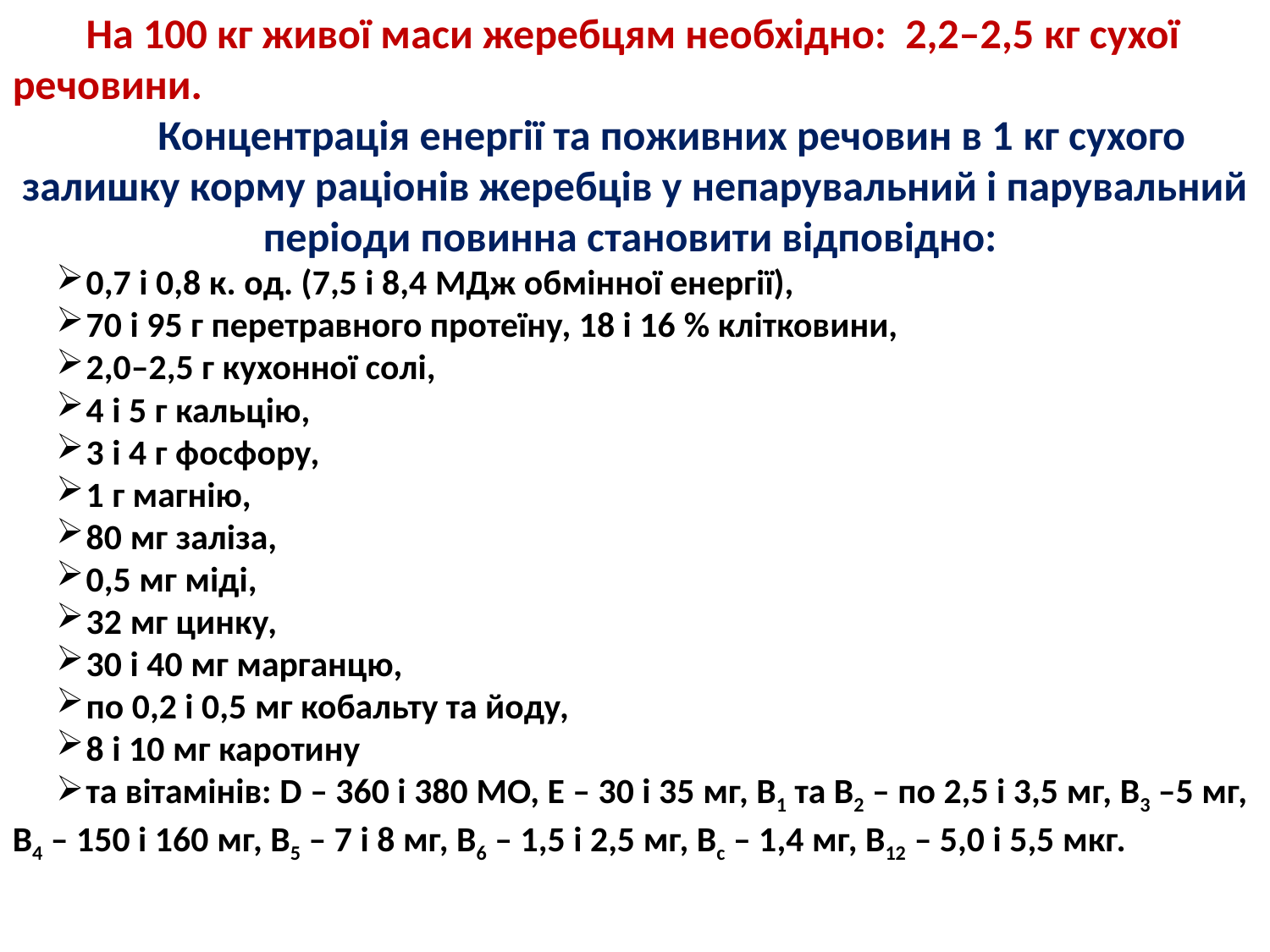

На 100 кг живої маси жеребцям необхідно:  2,2–2,5 кг сухої речовини.
Концентрація енергії та поживних речовин в 1 кг сухого залишку корму раціонів жеребців у непарувальний і парувальний періоди повинна становити відповідно:
0,7 і 0,8 к. од. (7,5 і 8,4 МДж обмінної енергії),
70 і 95 г перетравного протеїну, 18 і 16 % клітковини,
2,0–2,5 г кухонної солі,
4 і 5 г кальцію,
3 і 4 г фосфору,
1 г магнію,
80 мг заліза,
0,5 мг міді,
32 мг цинку,
30 і 40 мг марганцю,
по 0,2 і 0,5 мг кобальту та йоду,
8 і 10 мг каротину
та вітамінів: D – 360 і 380 МО, Е – 30 і 35 мг, В1 та В2 – по 2,5 і 3,5 мг, В3 –5 мг, В4 – 150 і 160 мг, В5 – 7 і 8 мг, В6 – 1,5 і 2,5 мг, Вс – 1,4 мг, В12 – 5,0 і 5,5 мкг.